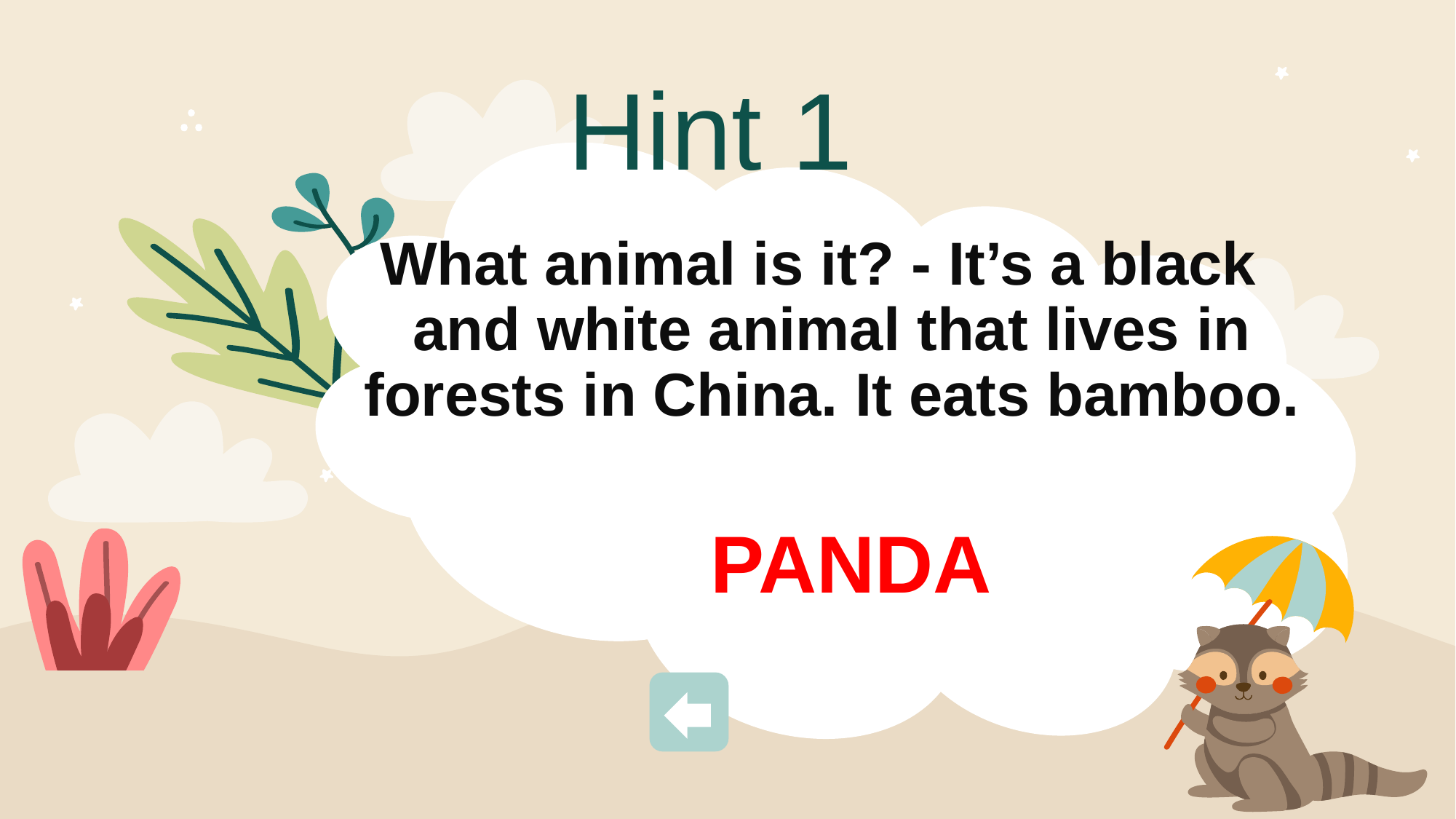

# Hint 1

What animal is it? - It’s a black and white animal that lives in forests in China. It eats bamboo.

PANDA